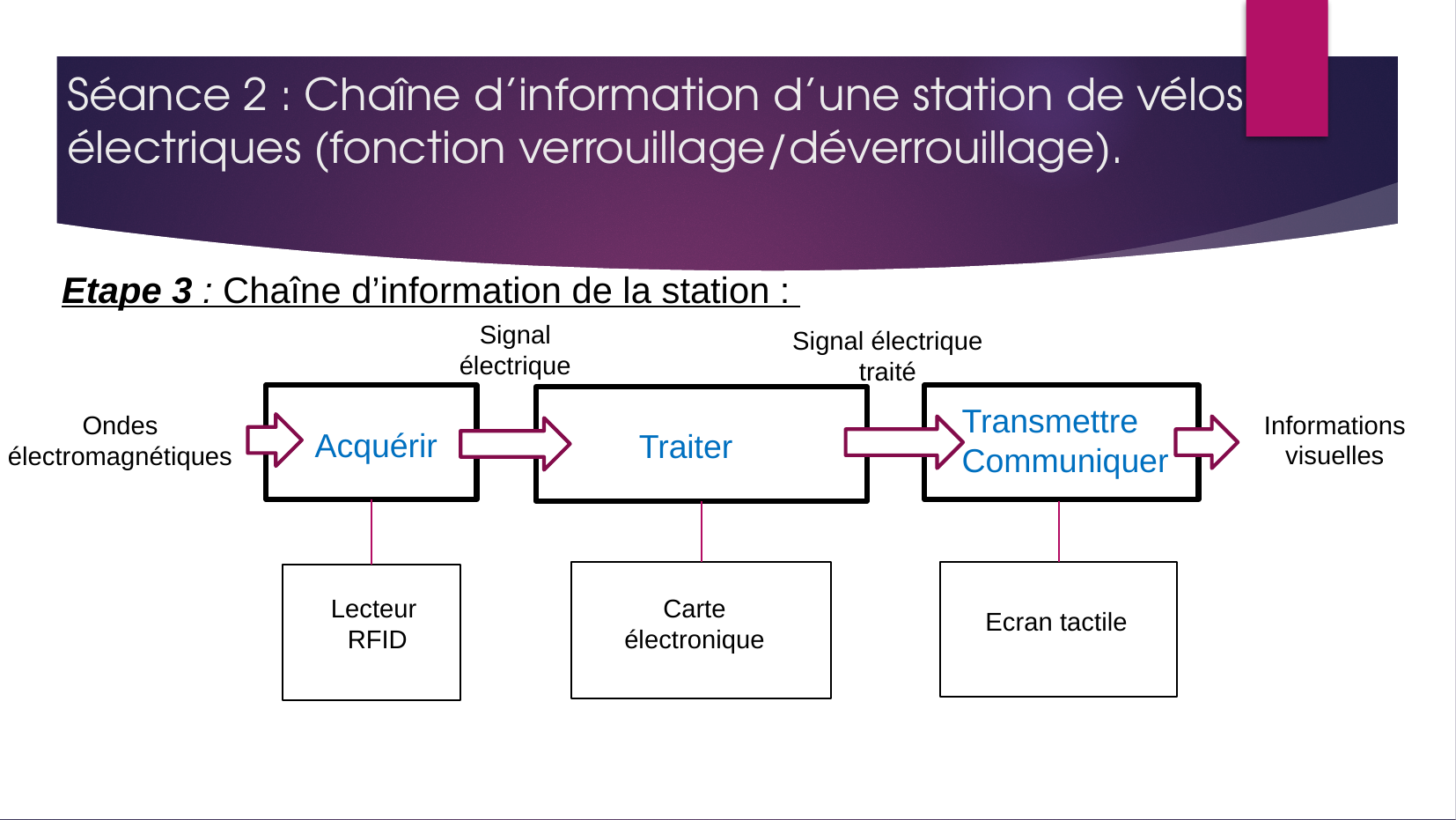

Séance 2 : Chaîne d’information d’une station de vélos électriques (fonction verrouillage/déverrouillage).

Etape 3 : Chaîne d’information de la station :
Signal électrique
Signal électrique traité
Acquérir
Transmettre ou Communiquer
Traiter

Transmettre
Communiquer
Informations
visuelles
Ondes électromagnétiques
Acquérir
Traiter

Lecteur
RFID
Carte électronique
Ecran tactile